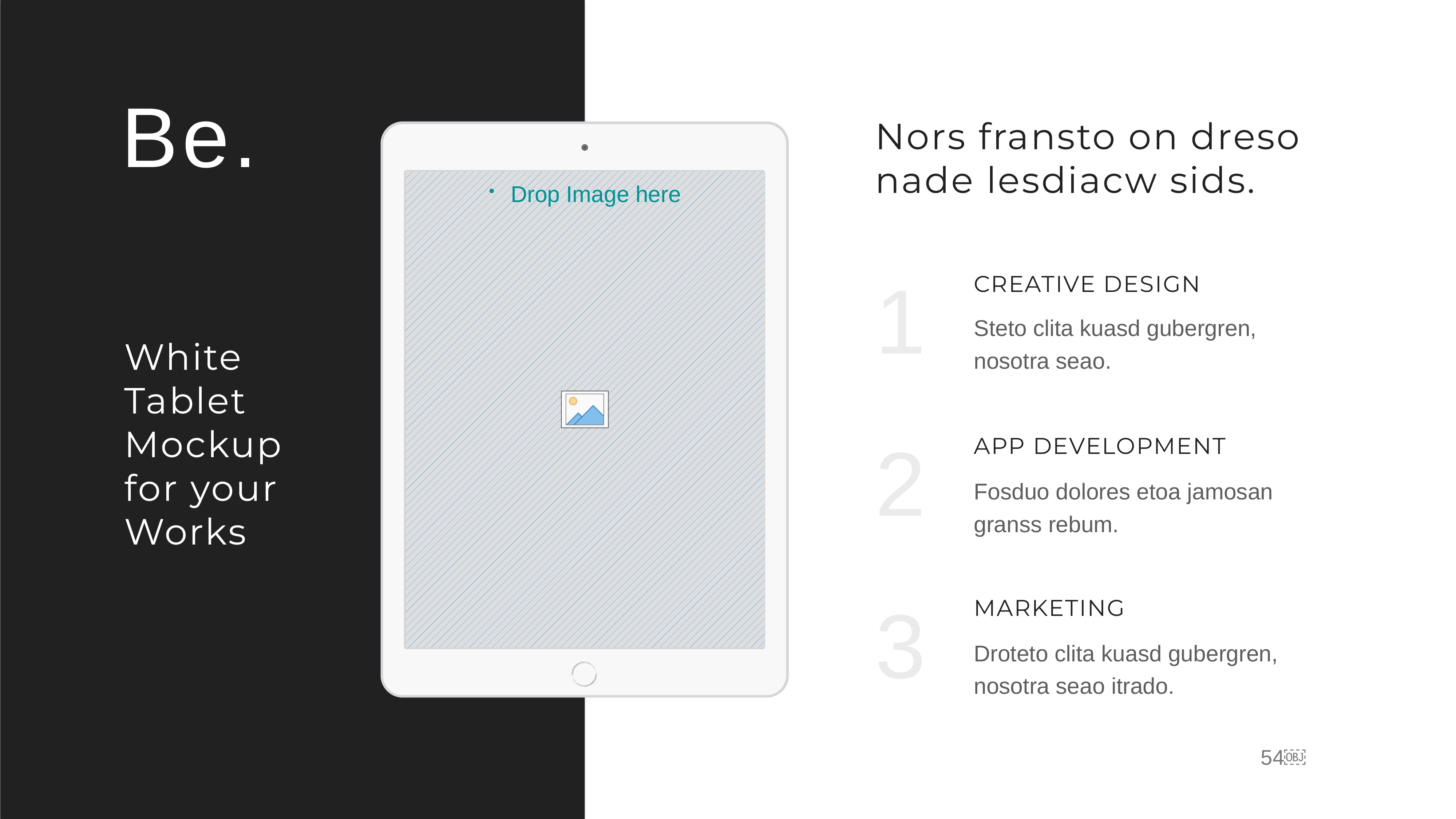

Be.
Nors fransto on dreso nade lesdiacw sids.

1
CREATIVE DESIGN
Steto clita kuasd gubergren, nosotra seao.
White
Tablet Mockupfor your
Works
2
APP DEVELOPMENT
Fosduo dolores etoa jamosan  granss rebum.
3
MARKETING
Droteto clita kuasd gubergren, nosotra seao itrado.